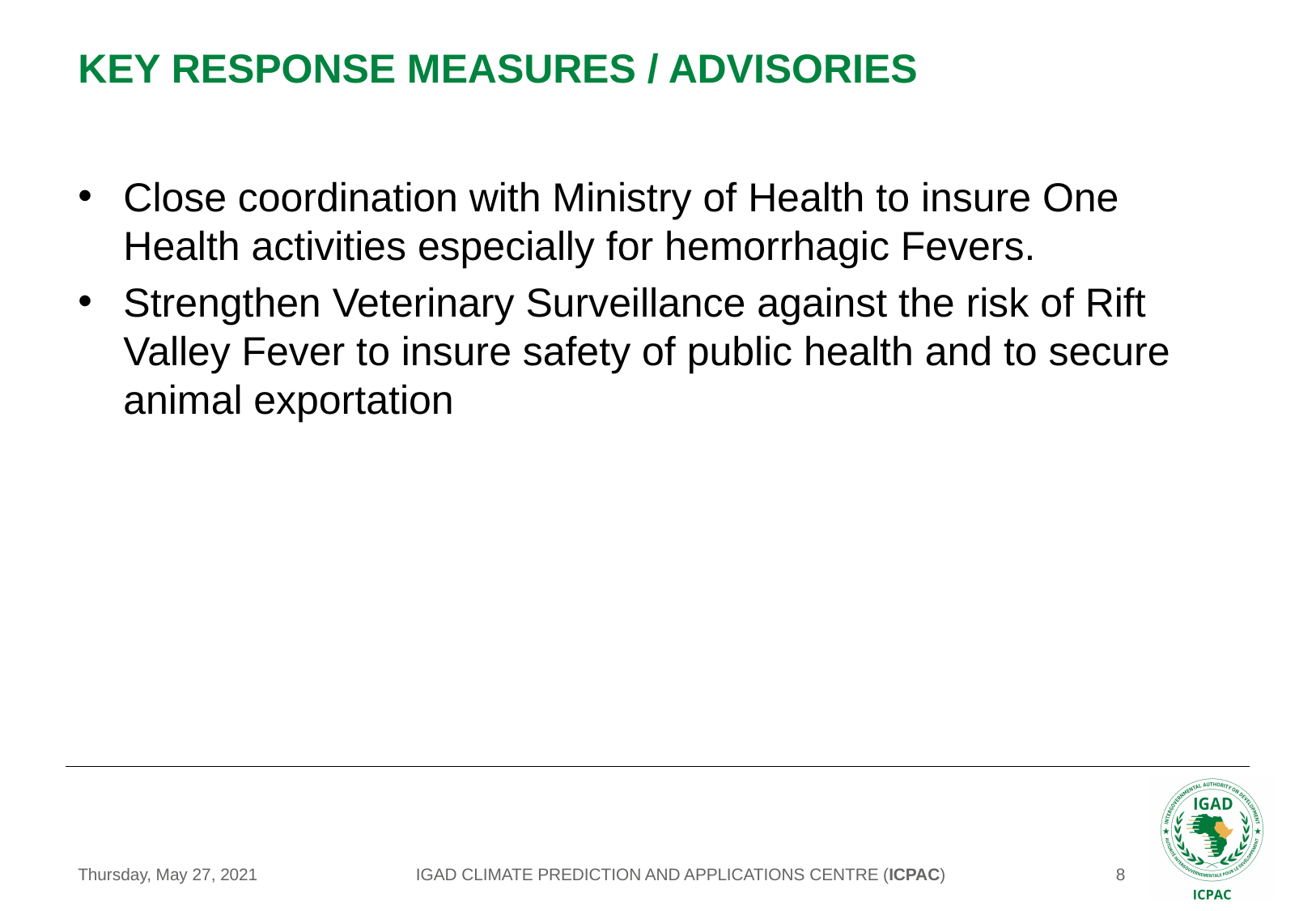

# KEY RESPONSE MEASURES / ADVISORIES
Close coordination with Ministry of Health to insure One Health activities especially for hemorrhagic Fevers.
Strengthen Veterinary Surveillance against the risk of Rift Valley Fever to insure safety of public health and to secure animal exportation

IGAD CLIMATE PREDICTION AND APPLICATIONS CENTRE (ICPAC)
Thursday, May 27, 2021
8